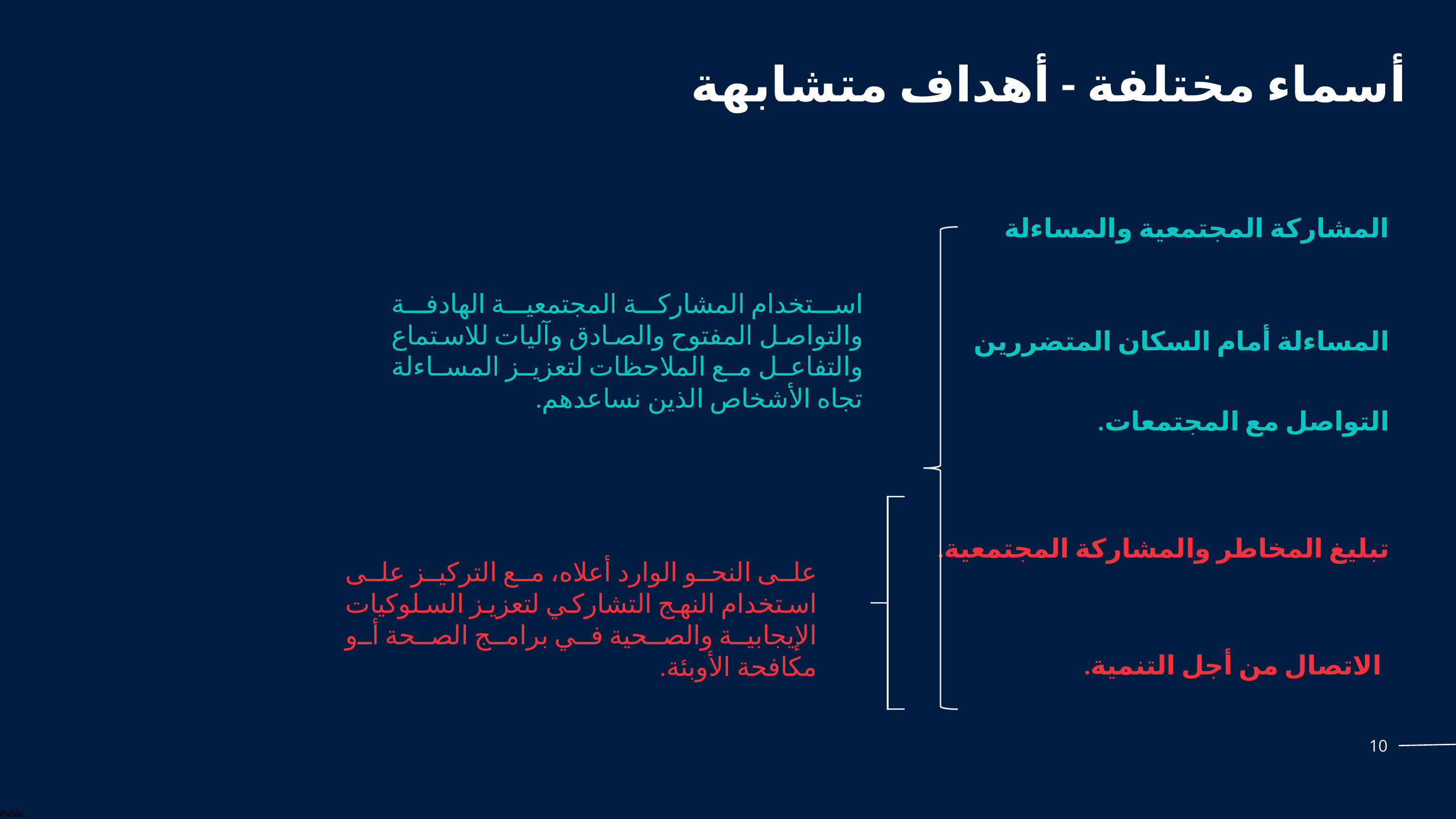

# أسماء مختلفة - أهداف متشابهة
المشاركة المجتمعية والمساءلة

استخدام المشاركة المجتمعية الهادفة والتواصل المفتوح والصادق وآليات للاستماع والتفاعل مع الملاحظات لتعزيز المساءلة تجاه الأشخاص الذين نساعدهم.
المساءلة أمام السكان المتضررين
التواصل مع المجتمعات.

تبليغ المخاطر والمشاركة المجتمعية.
على النحو الوارد أعلاه، مع التركيز على استخدام النهج التشاركي لتعزيز السلوكيات الإيجابية والصحية في برامج الصحة أو مكافحة الأوبئة.
الاتصال من أجل التنمية.